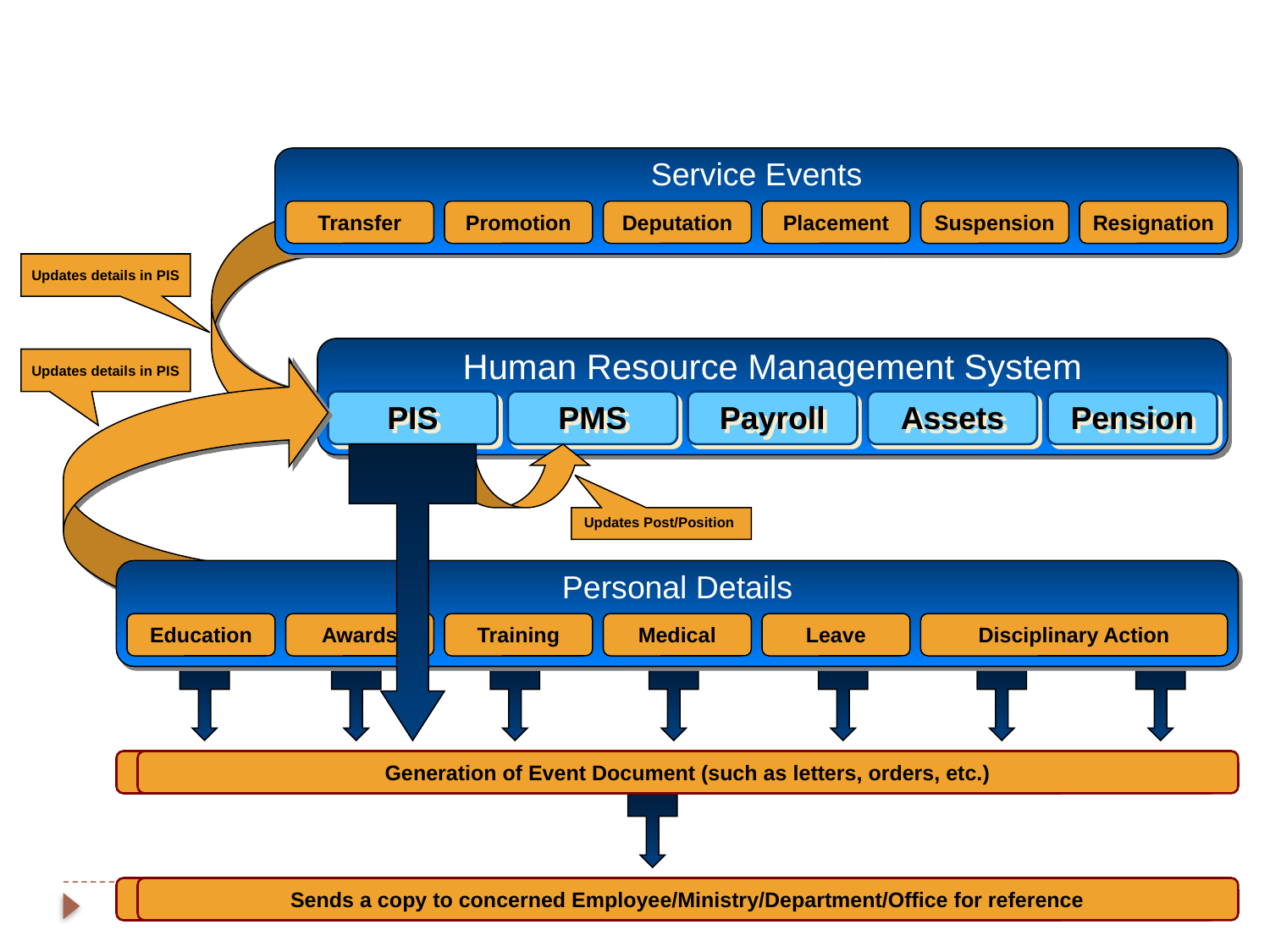

Service Events
Transfer
Promotion
Deputation
Placement
Suspension
Resignation

Updates details in PIS

Human Resource Management System
Updates details in PIS

PIS

PMS

Payroll

Assets

Pension

Updates Post/Position

Personal Details
Education
Awards
Training
Medical
Leave
Disciplinary Action

Generation of Event Document (such as letters, orders, etc.)
Generation of Event Document (such as letters, orders, etc.)

Sends a copy to concerned Employee/Ministry/Department/Office for reference
Sends a copy to concerned Employee/Ministry/Department/Office for reference